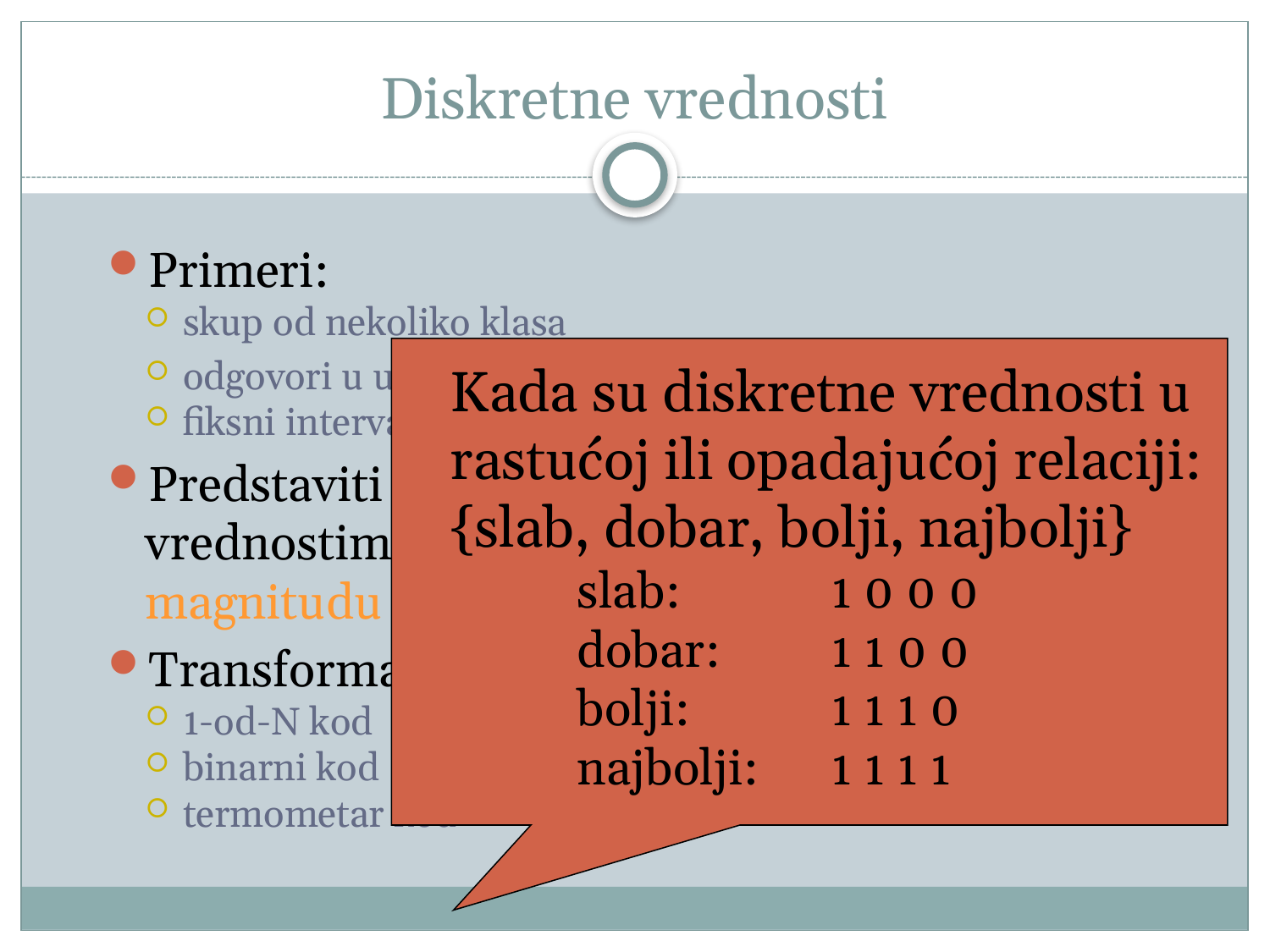

# Diskretne vrednosti
Primeri:
skup od nekoliko klasa
odgovori u upitnicima (A, B,C,D)
fiksni interval celobrojnih vrednosti
Predstaviti ulaze tako da NM uoči razlike u vrednostima i  da može da izračuna relativnu magnitudu razlika.
Transformacije:
1-od-N kod
binarni kod
termometar kod

Kada su diskretne vrednosti u
rastućoj ili opadajućoj relaciji:
{slab, dobar, bolji, najbolji}
	slab:	   	1 0 0 0
	dobar:	1 1 0 0
	bolji:		1 1 1 0
	najbolji:	1 1 1 1